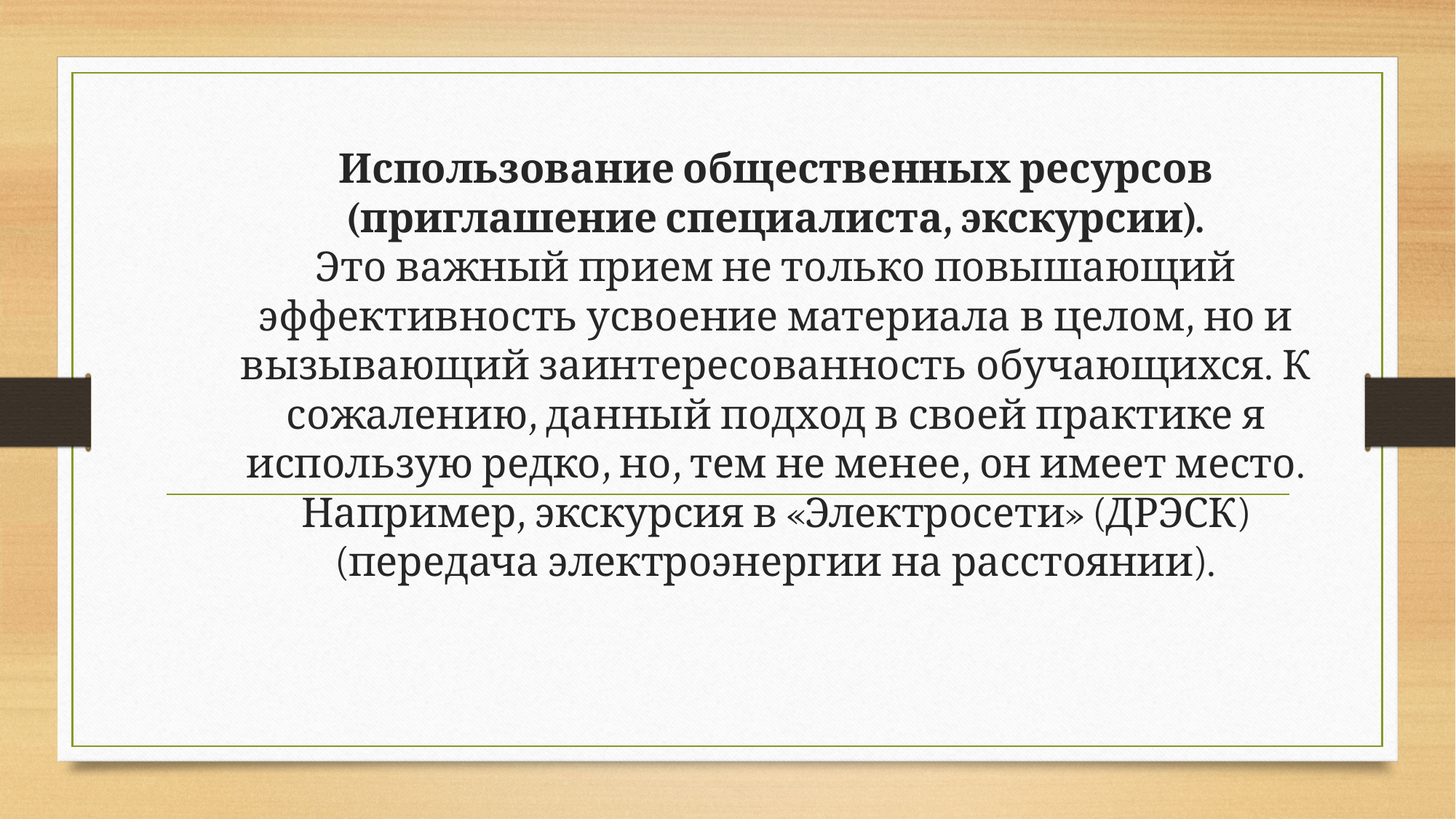

# Использование общественных ресурсов (приглашение специалиста, экскурсии). Это важный прием не только повышающий эффективность усвоение материала в целом, но и вызывающий заинтересованность обучающихся. К сожалению, данный подход в своей практике я использую редко, но, тем не менее, он имеет место. Например, экскурсия в «Электросети» (ДРЭСК) (передача электроэнергии на расстоянии).